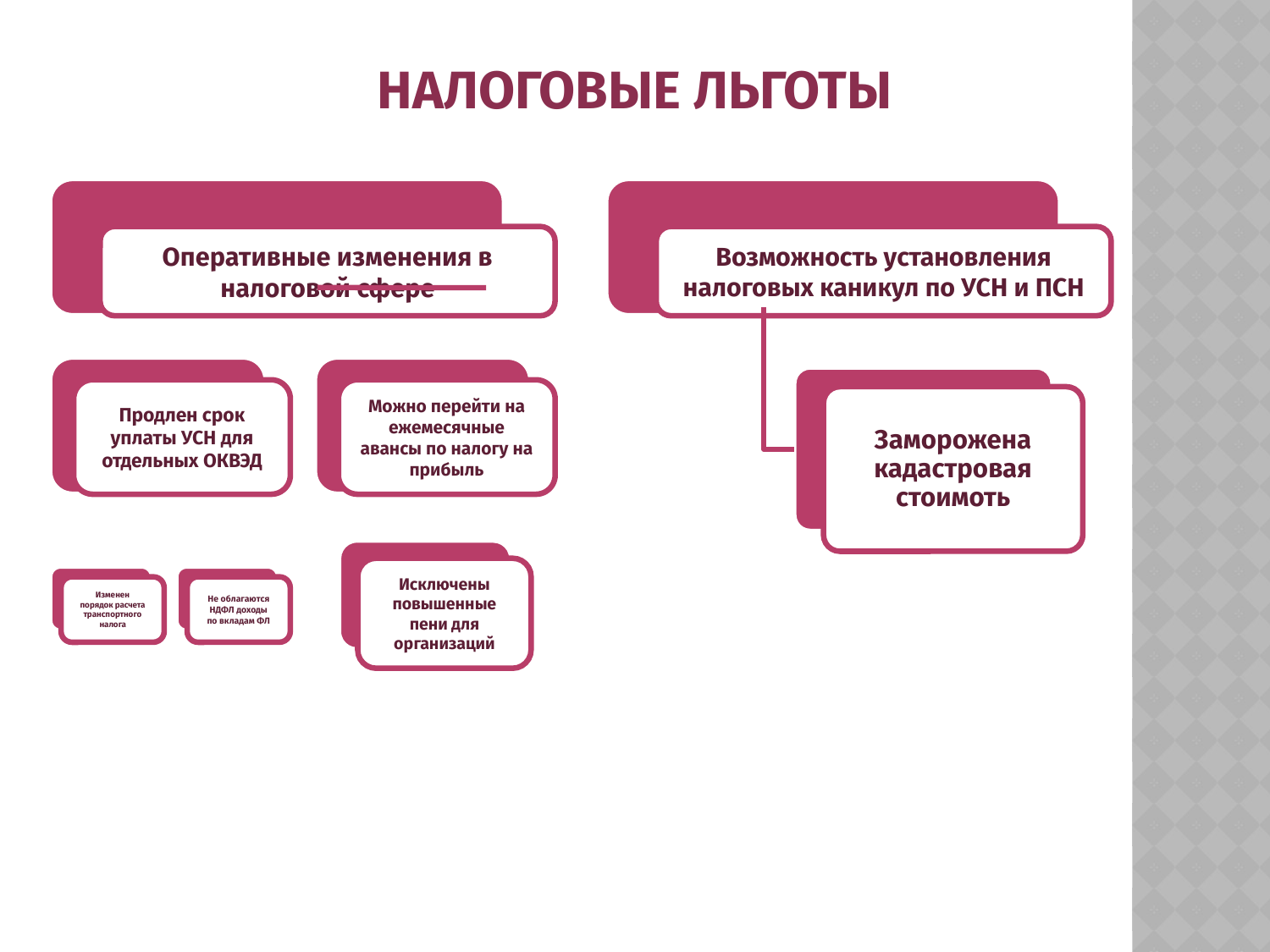

# НАЛОГОВЫЕ ЛЬГОТЫ
Оперативные изменения в налоговой сфере
Продлен срок уплаты УСН для отдельных ОКВЭД
Изменен порядок расчета транспортного налога
Не облагаются НДФЛ доходы по вкладам ФЛ
Можно перейти на ежемесячные авансы по налогу на прибыль
Исключены повышенные пени для организаций
Возможность установления налоговых каникул по УСН и ПСН

Заморожена кадастровая стоимоть